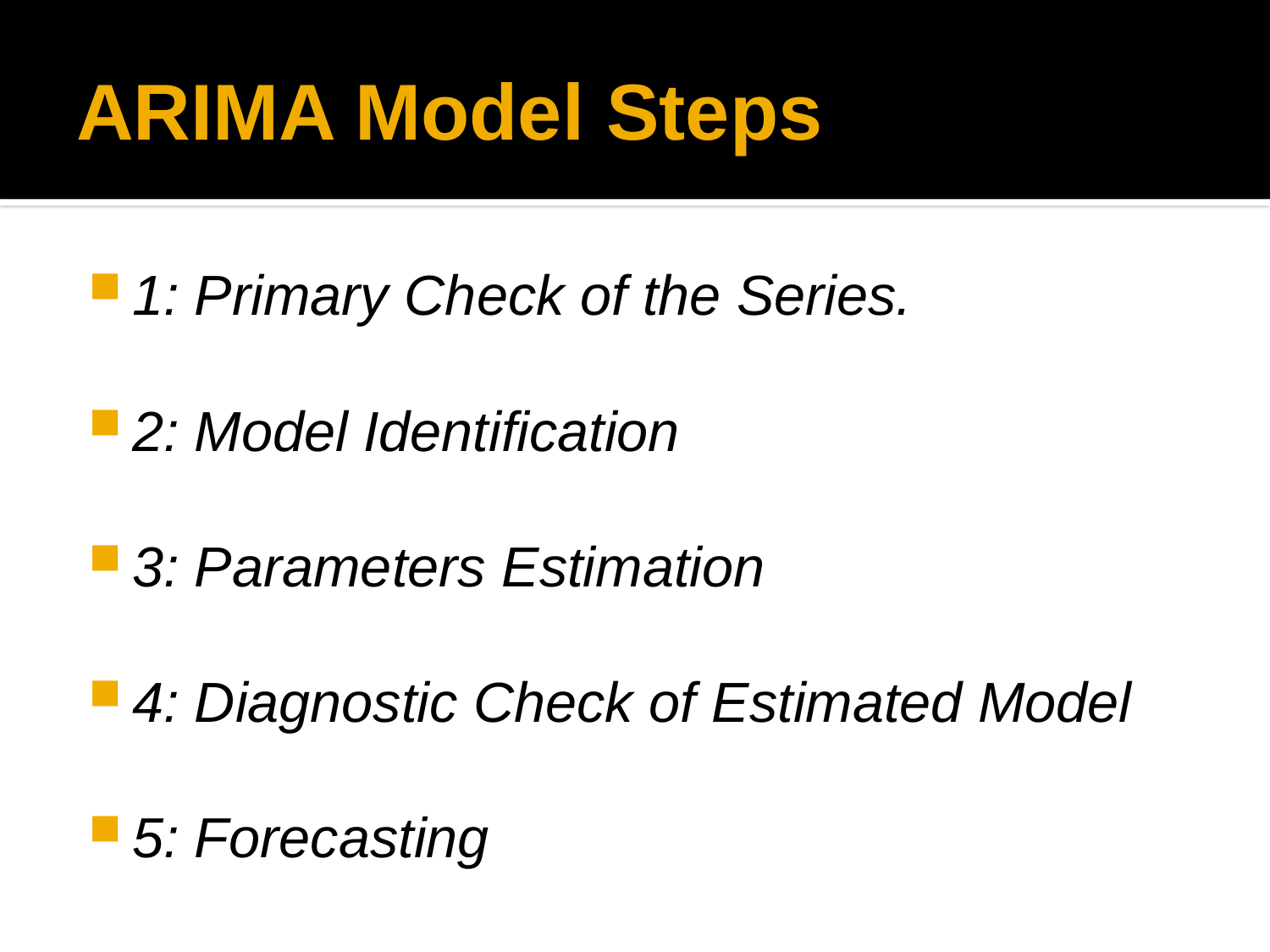

# ARIMA Model Steps
1: Primary Check of the Series.

2: Model Identification

3: Parameters Estimation

4: Diagnostic Check of Estimated Model

5: Forecasting